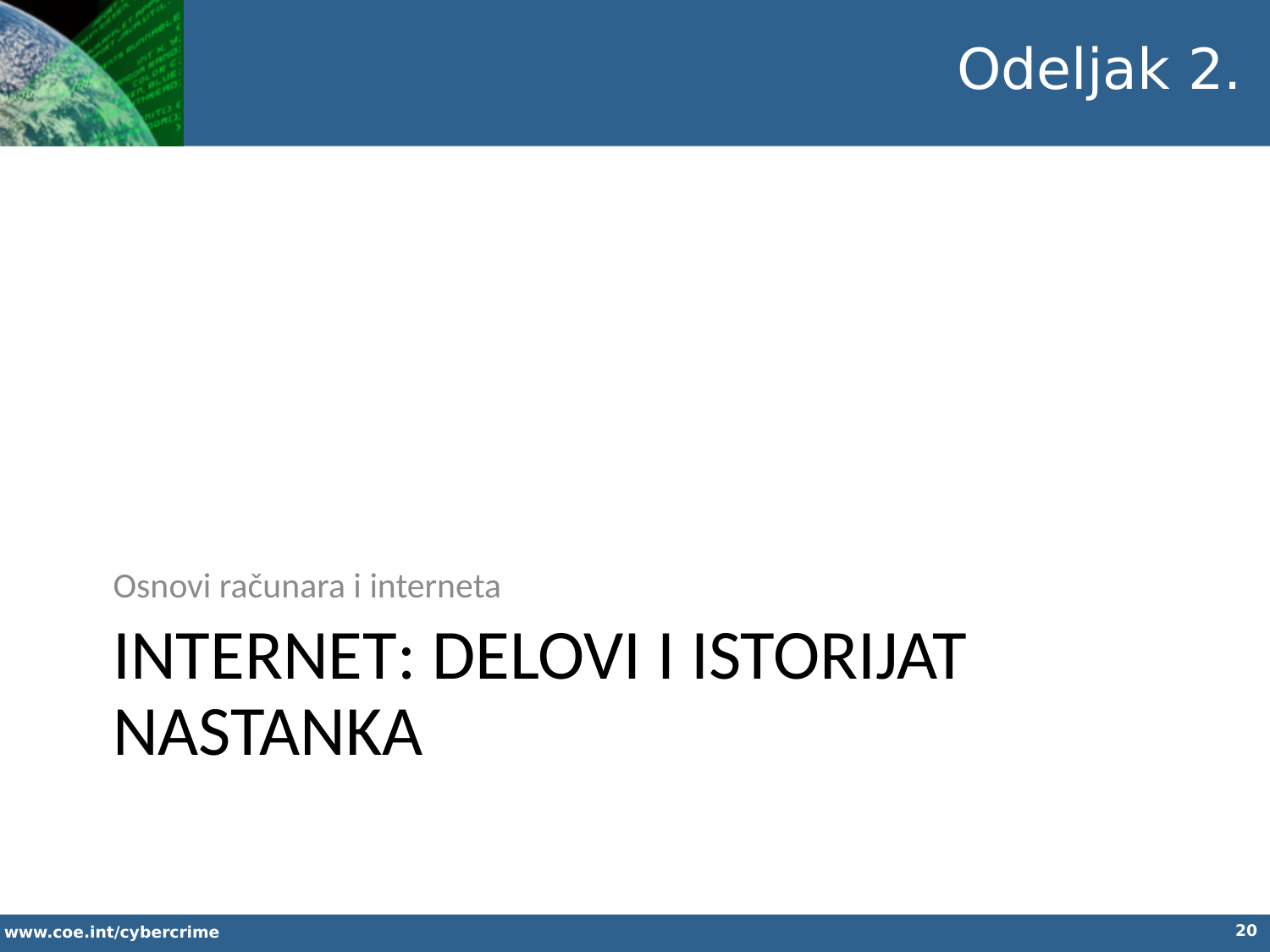

Odeljak 2.
Osnovi računara i interneta
# internet: DELOVI I ISTORIJAT NASTANKA